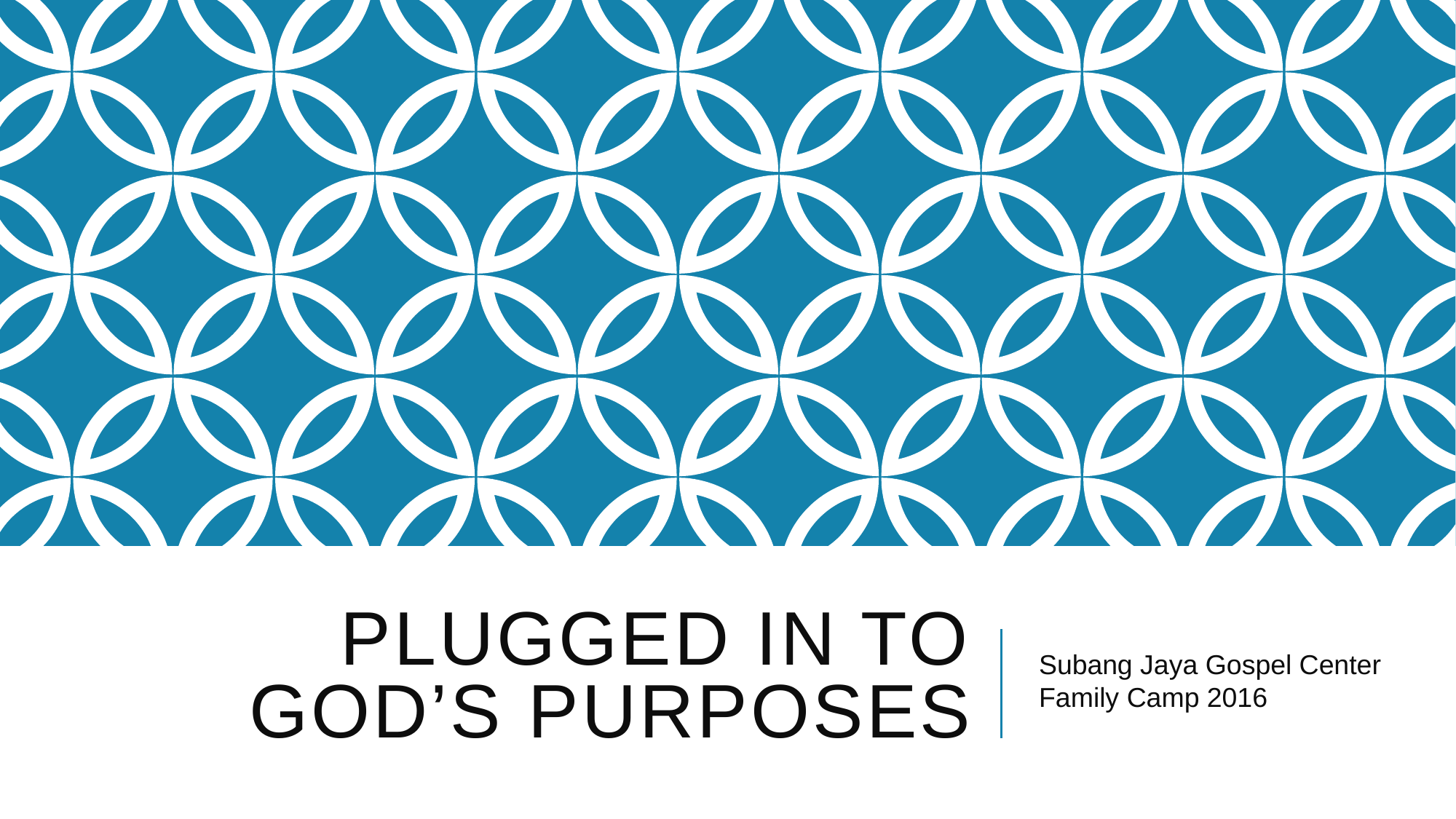

# Plugged in to God’s purposes
Subang Jaya Gospel Center Family Camp 2016